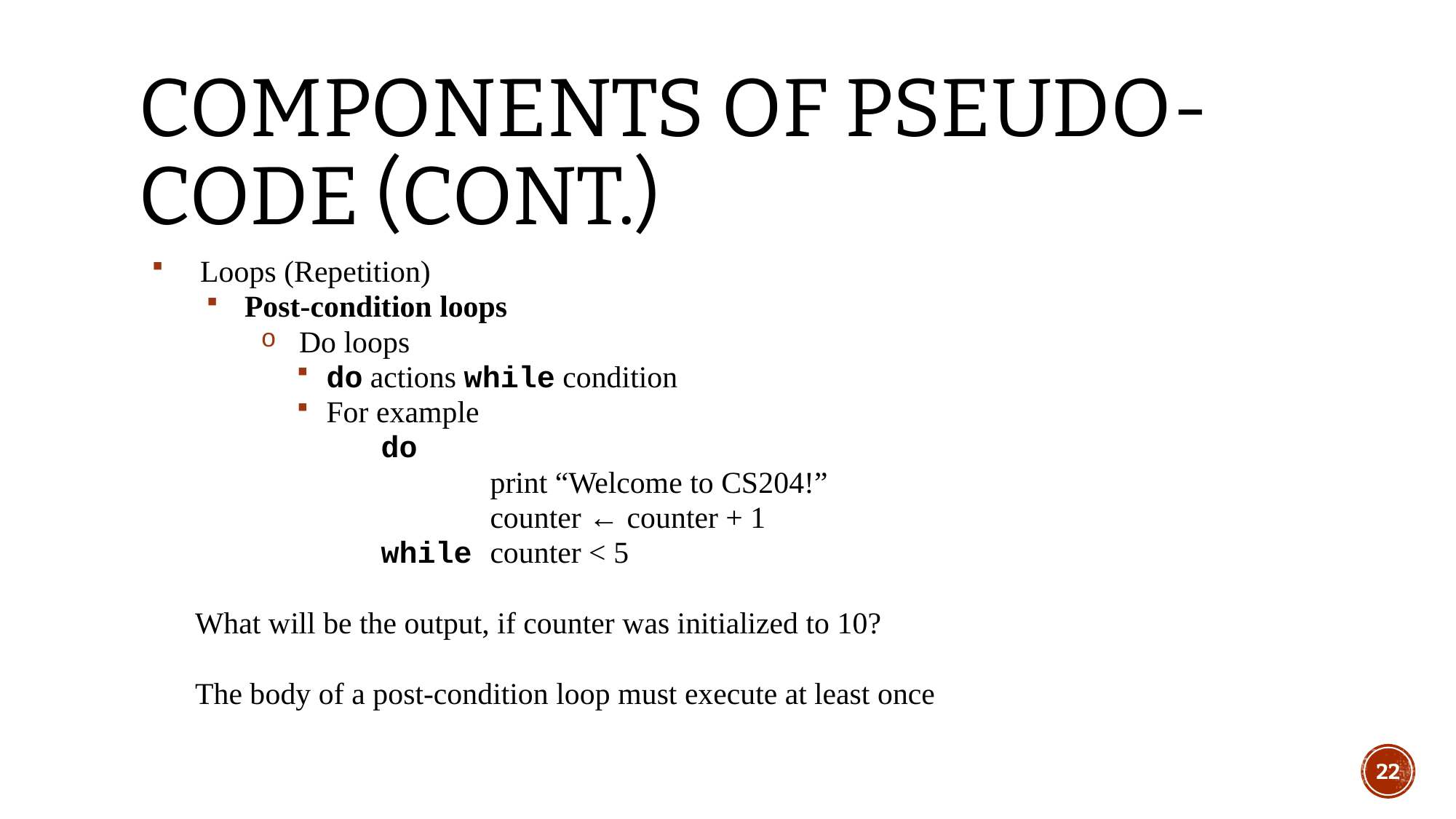

# Components of Pseudo-code (cont.)
 Loops (Repetition)
 Post-condition loops
 Do loops
do actions while condition
For example
		do
			print “Welcome to CS204!”
			counter ← counter + 1
		while counter < 5

What will be the output, if counter was initialized to 10?

The body of a post-condition loop must execute at least once

22